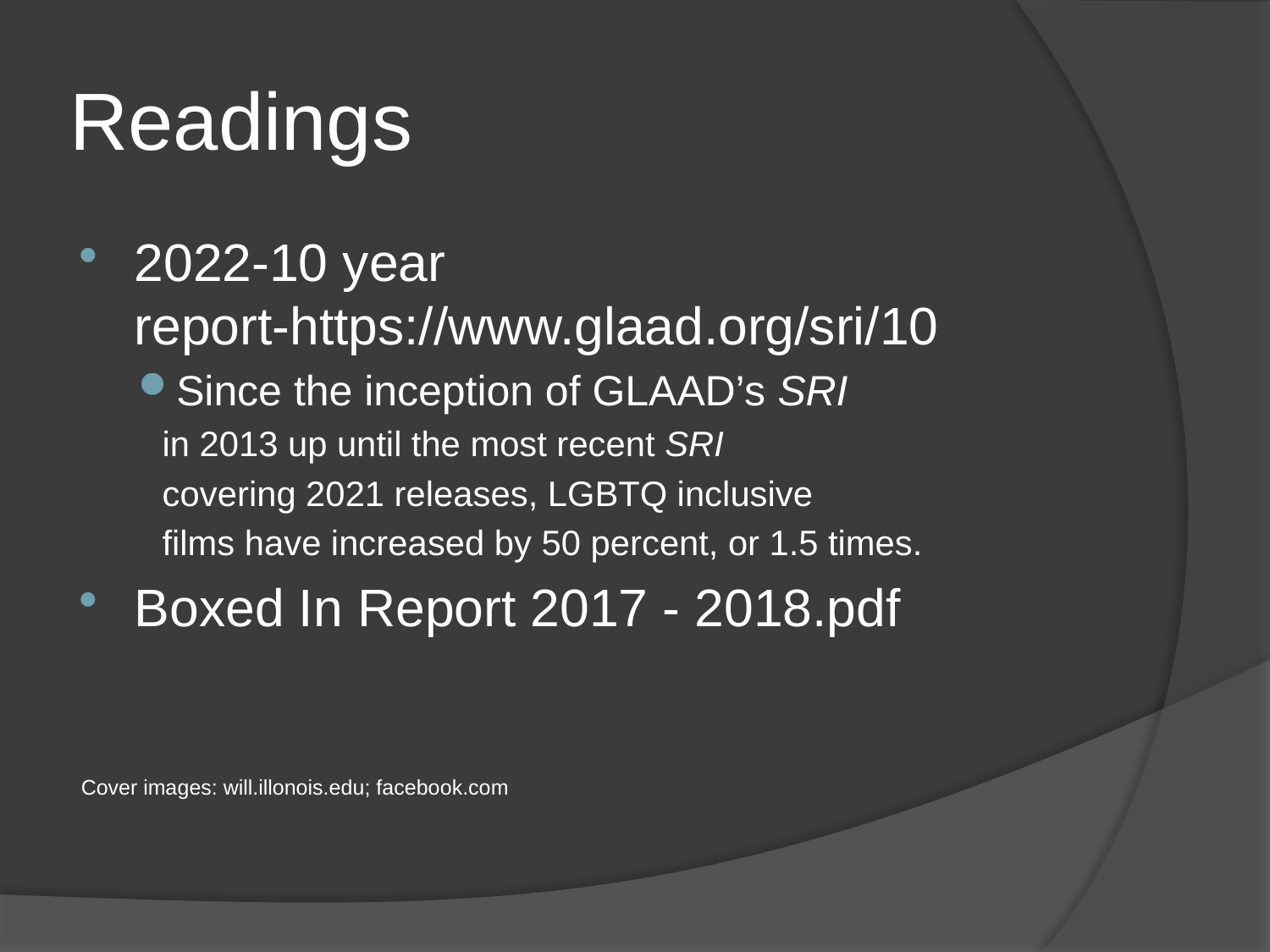

# Readings
2022-10 year report-https://www.glaad.org/sri/10
Since the inception of GLAAD’s SRI
in 2013 up until the most recent SRI
covering 2021 releases, LGBTQ inclusive
films have increased by 50 percent, or 1.5 times.
Boxed In Report 2017 - 2018.pdf

Cover images: will.illonois.edu; facebook.com